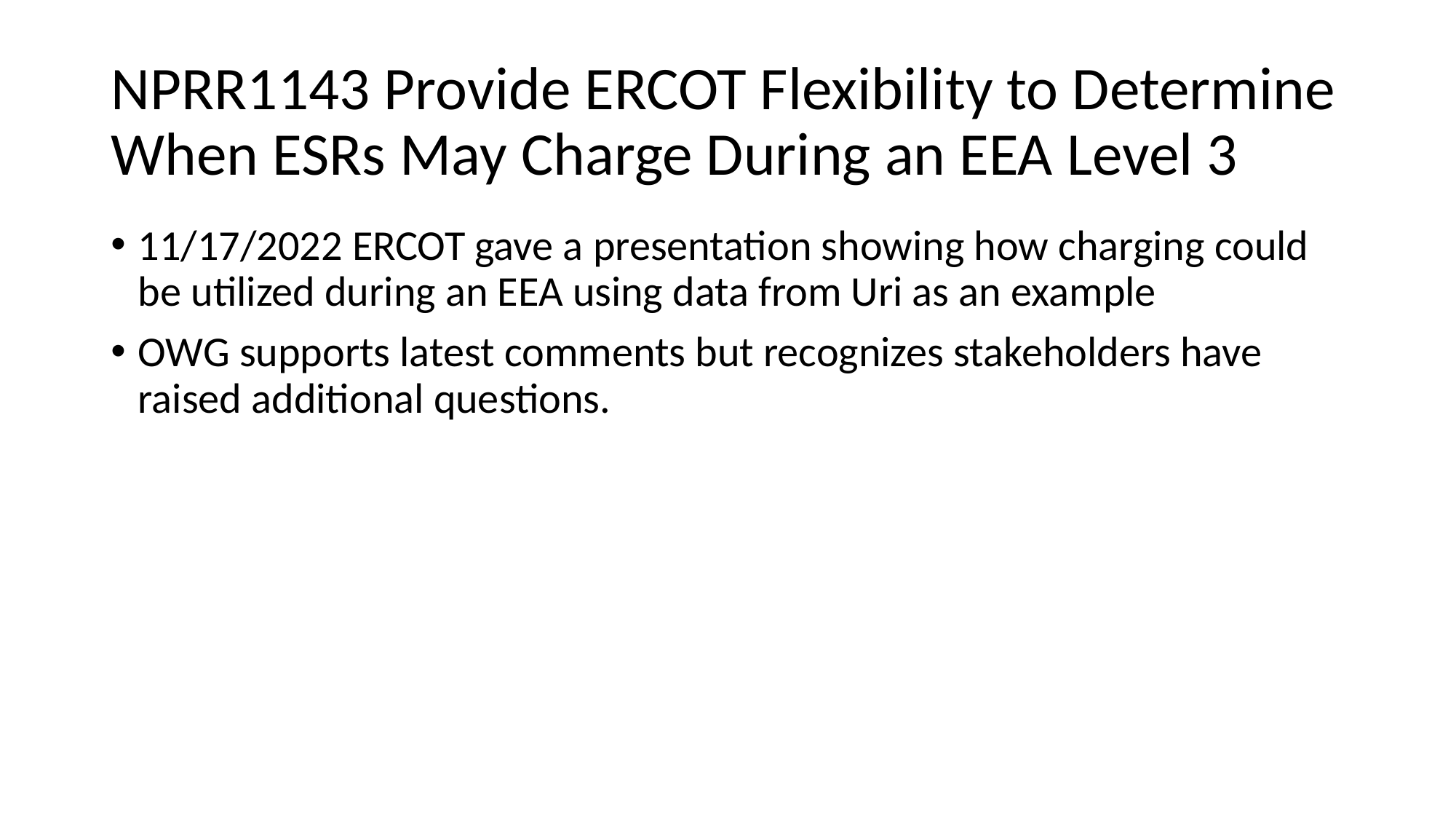

# NPRR1143 Provide ERCOT Flexibility to Determine When ESRs May Charge During an EEA Level 3
11/17/2022 ERCOT gave a presentation showing how charging could be utilized during an EEA using data from Uri as an example
OWG supports latest comments but recognizes stakeholders have raised additional questions.